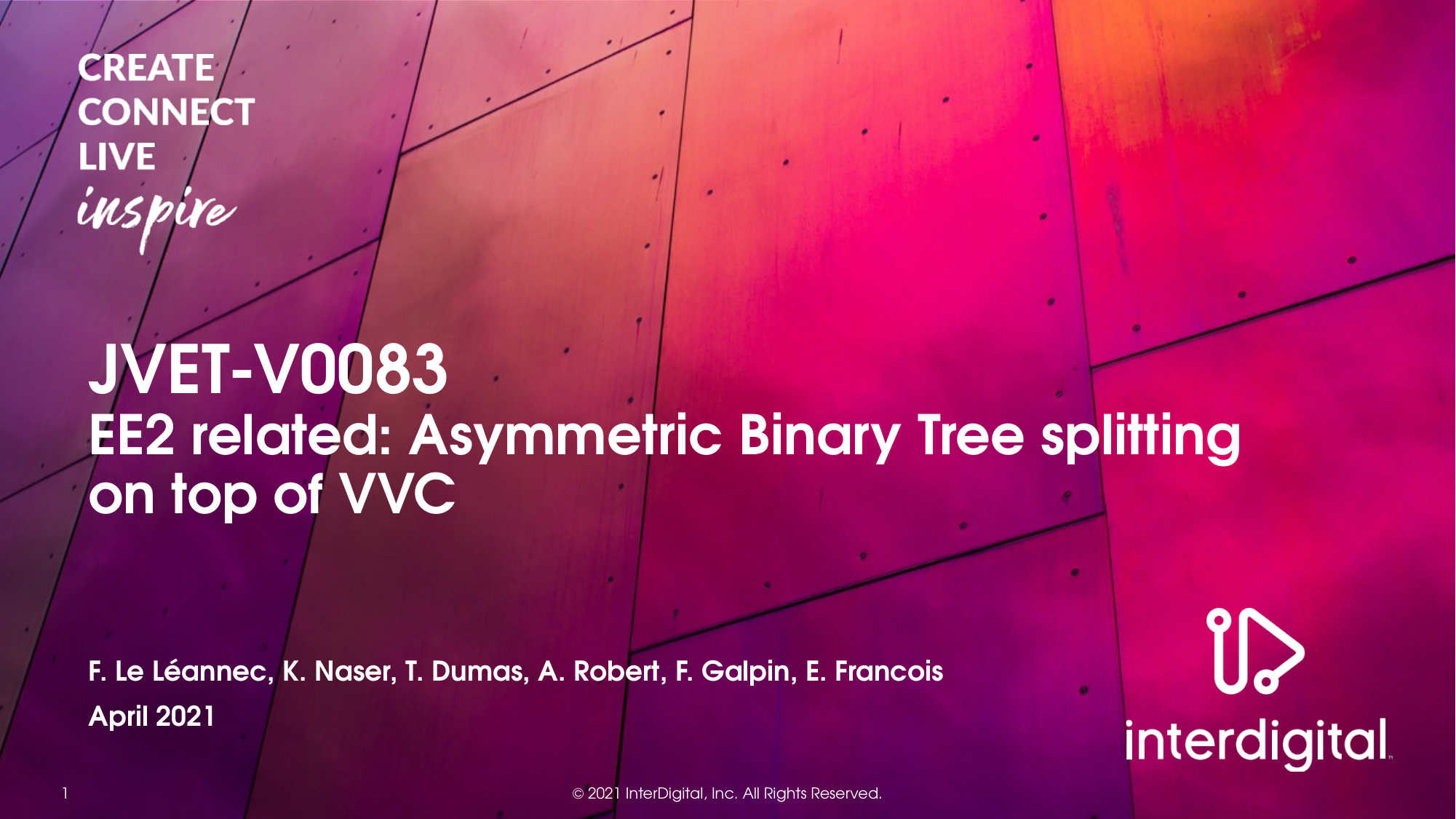

# JVET-V0083 EE2 related: Asymmetric Binary Tree splitting on top of VVC
F. Le Léannec, K. Naser, T. Dumas, A. Robert, F. Galpin, E. Francois
April 2021
© 2021 InterDigital, Inc. All Rights Reserved.
1